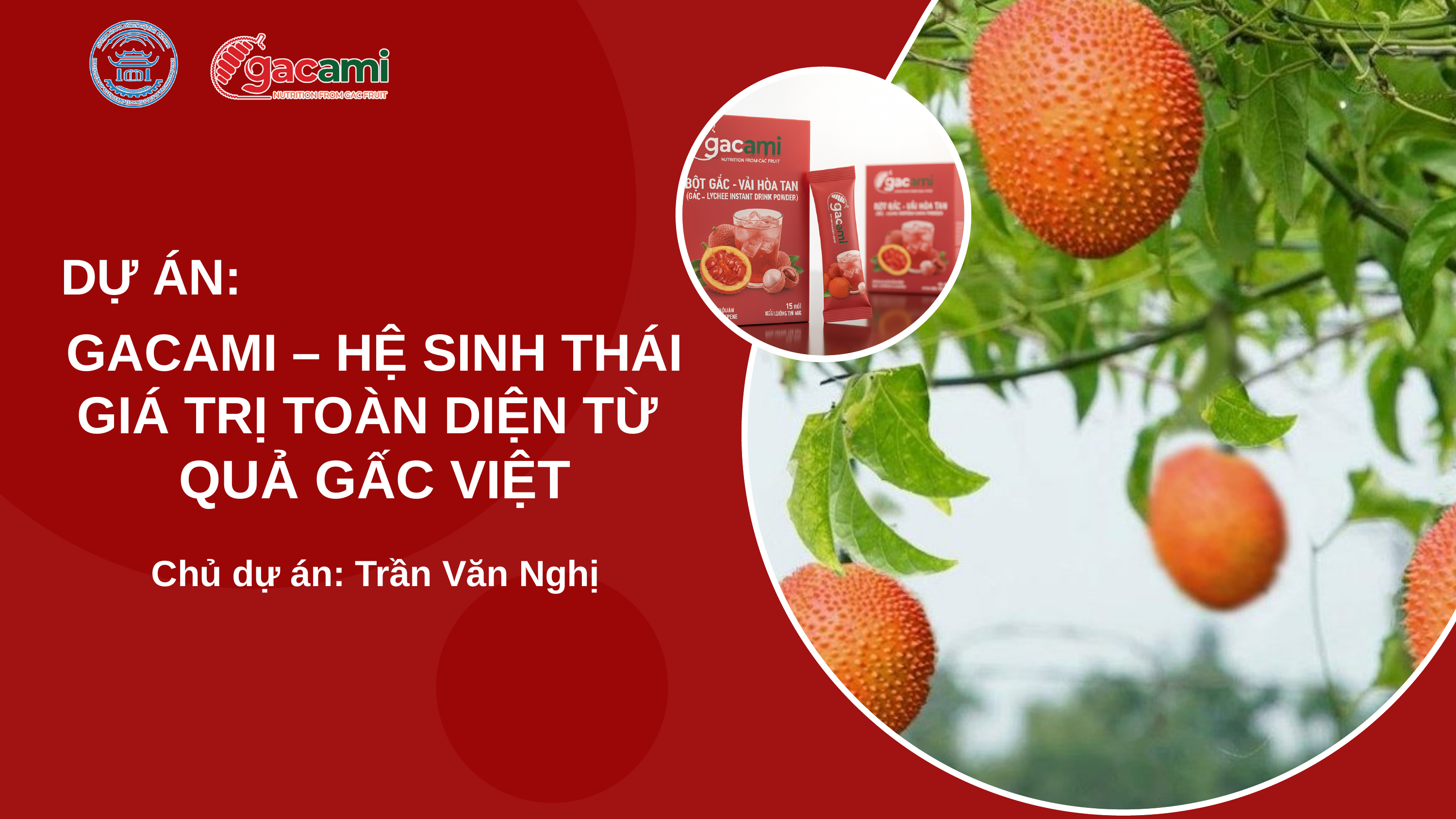

DỰ ÁN:
GACAMI – HỆ SINH THÁI GIÁ TRỊ TOÀN DIỆN TỪ
QUẢ GẤC VIỆT

Chủ dự án: Trần Văn Nghị